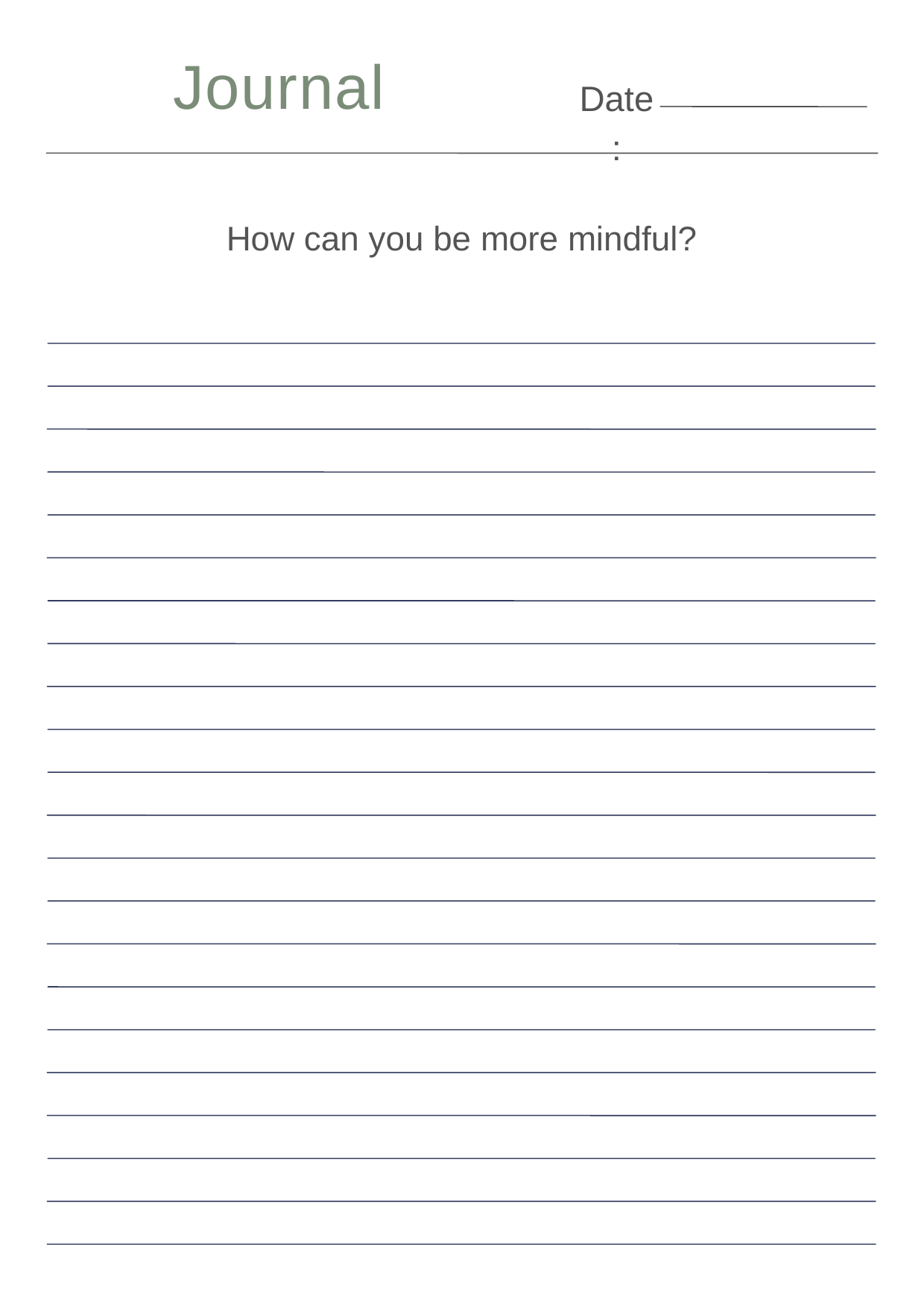

Journal
Date:

How can you be more mindful?